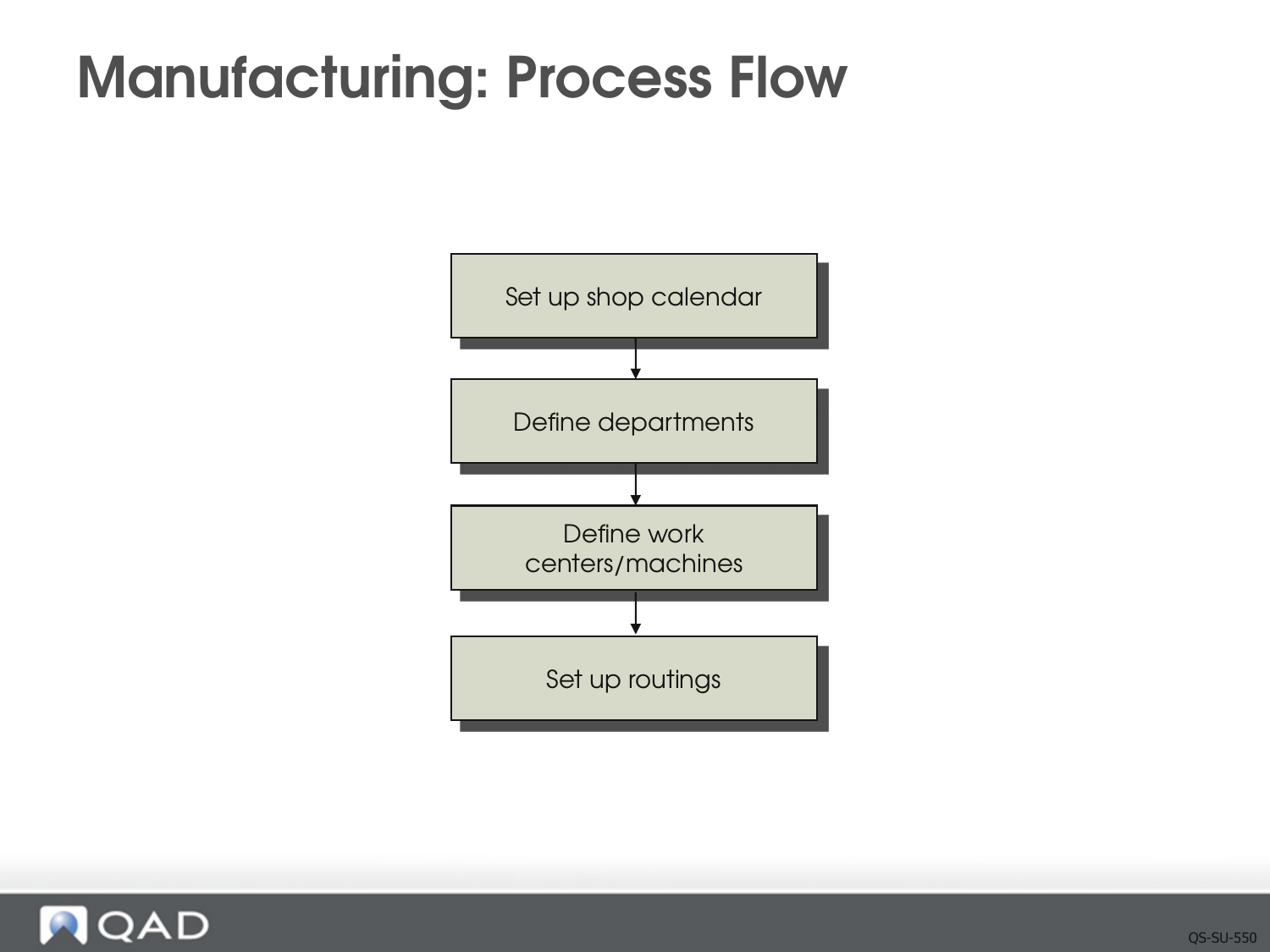

# Manufacturing: Process Flow
Set up shop calendar

Define departments

Define work centers/machines

Set up routings
QS-SU-550